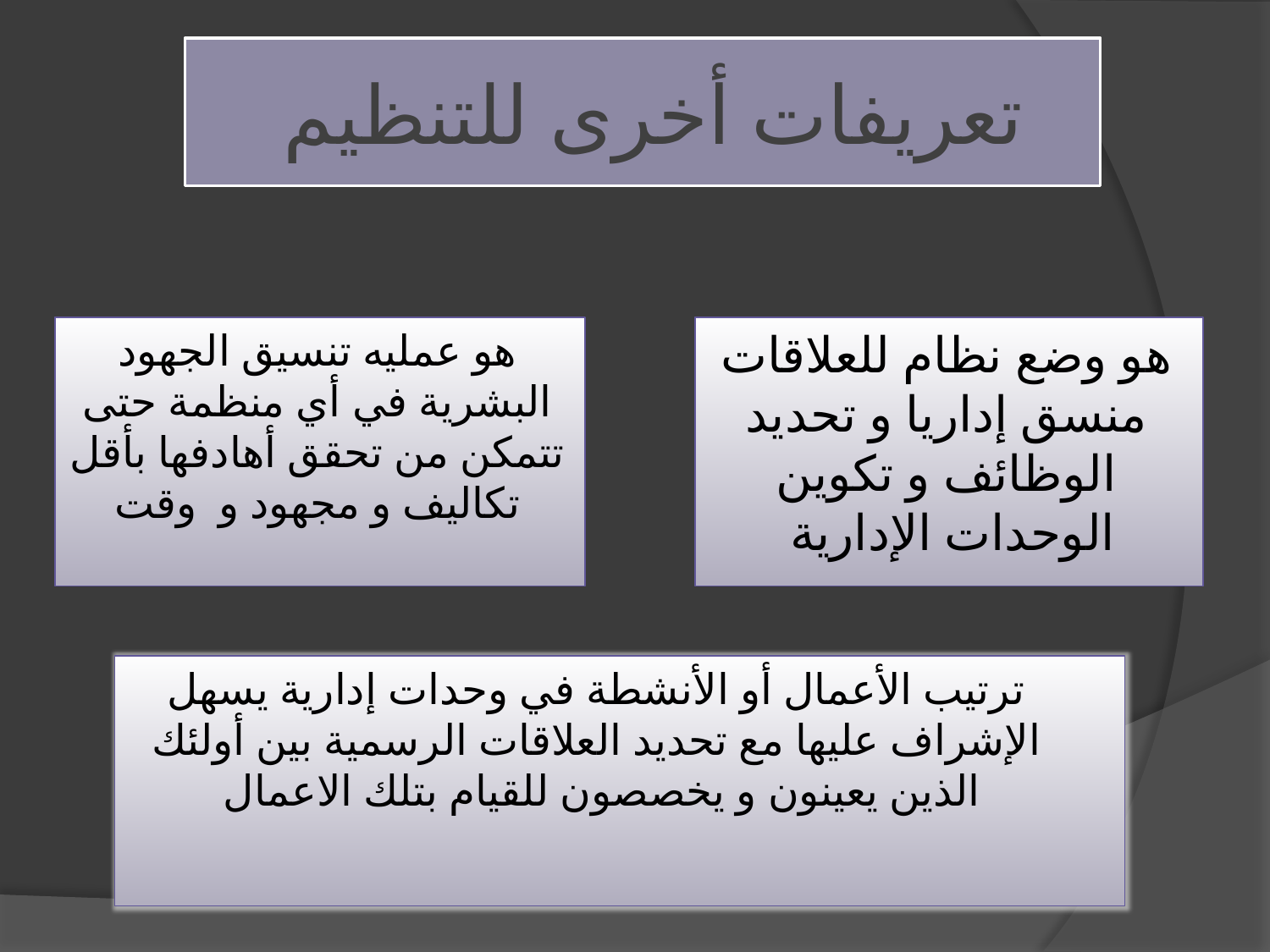

# تعريفات أخرى للتنظيم
هو عمليه تنسيق الجهود البشرية في أي منظمة حتى تتمكن من تحقق أهادفها بأقل تكاليف و مجهود و  وقت
هو وضع نظام للعلاقات منسق إداريا و تحديد الوظائف و تكوين الوحدات الإدارية
ترتيب الأعمال أو الأنشطة في وحدات إدارية يسهل الإشراف عليها مع تحديد العلاقات الرسمية بين أولئك الذين يعينون و يخصصون للقيام بتلك الاعمال